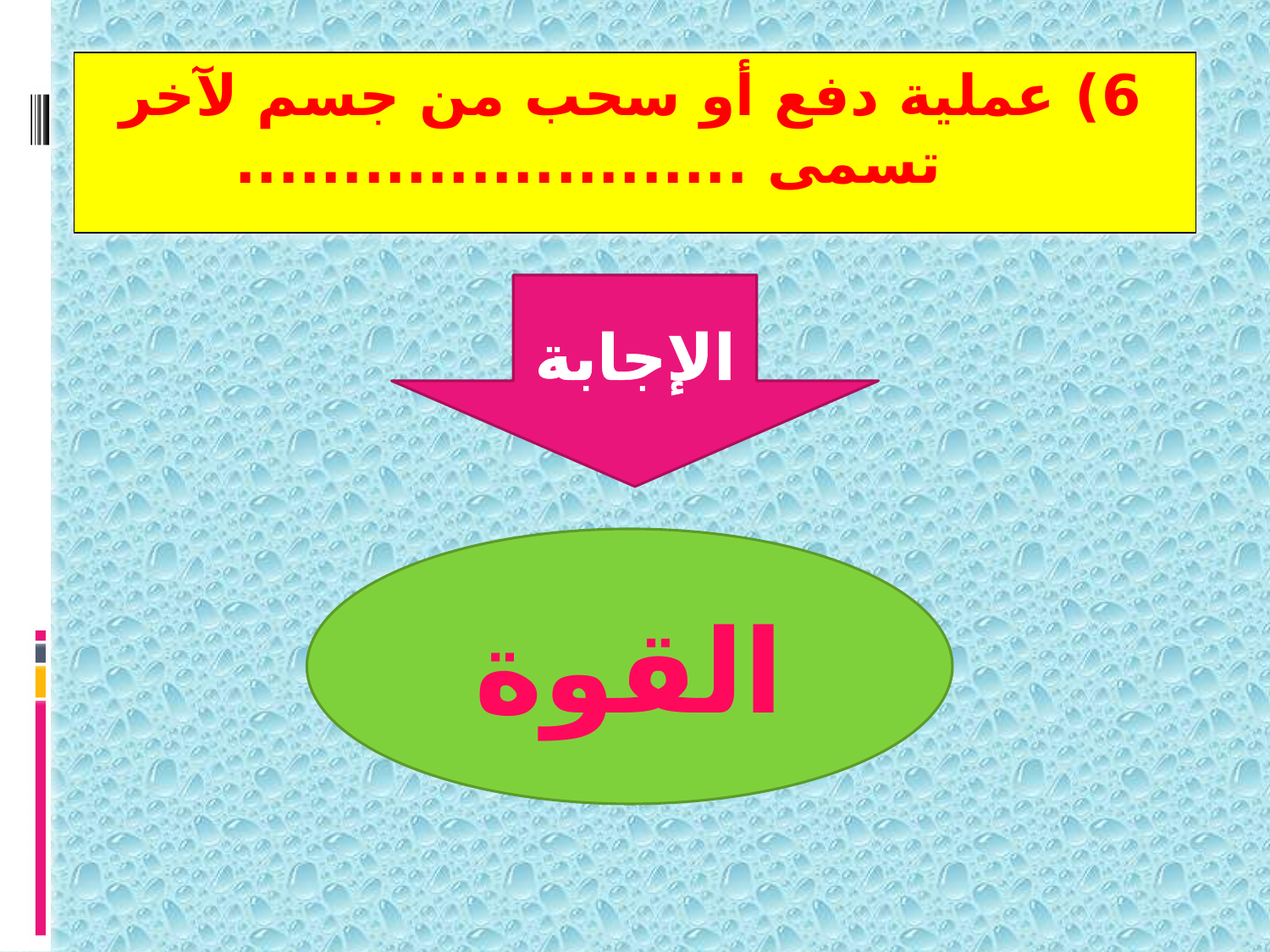

6) عملية دفع أو سحب من جسم لآخر تسمى ........................
الإجابة
القوة